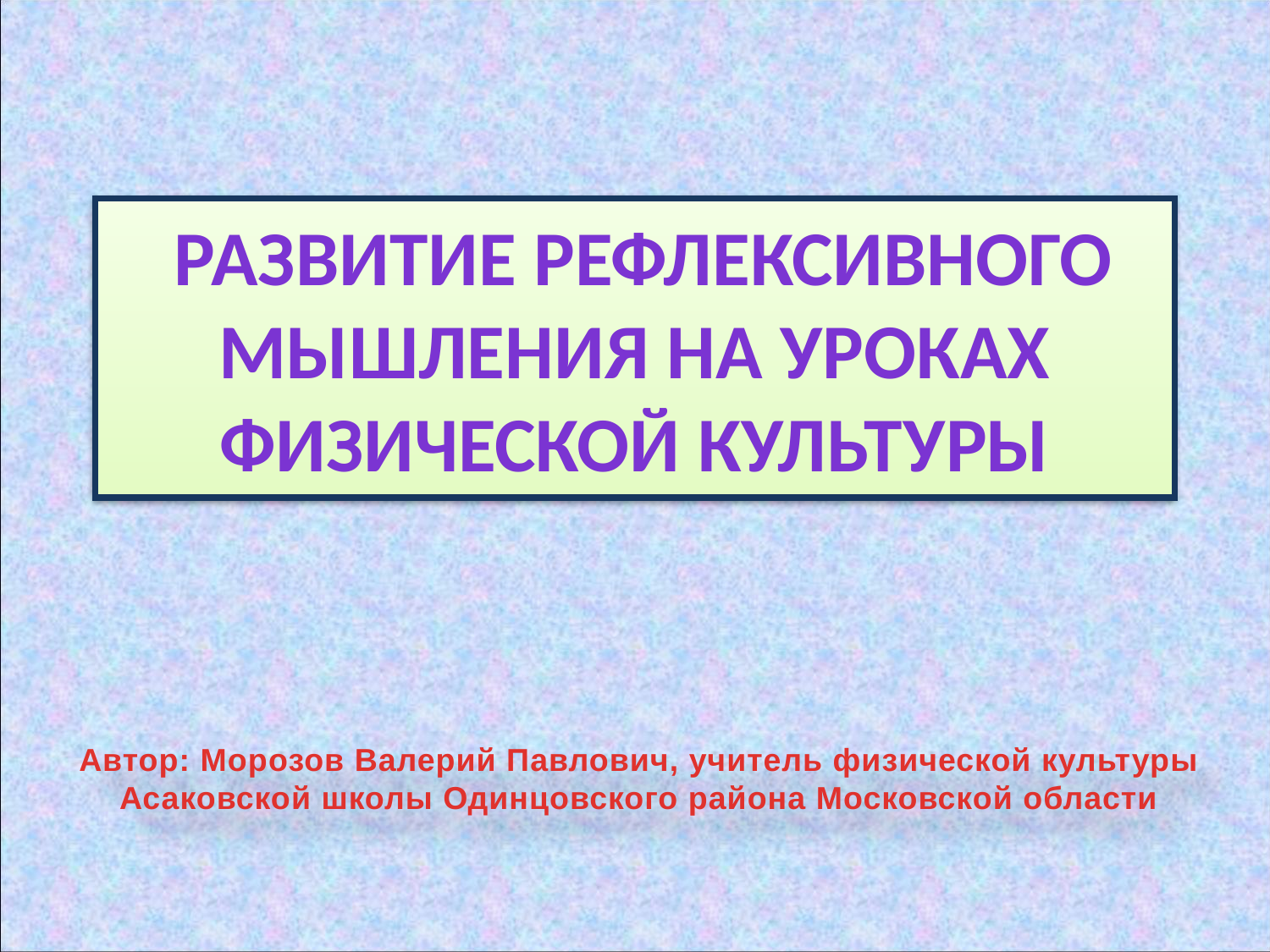

# развитие рефлексивного мышления на уроках физической культуры
Автор: Морозов Валерий Павлович, учитель физической культуры
Асаковской школы Одинцовского района Московской области